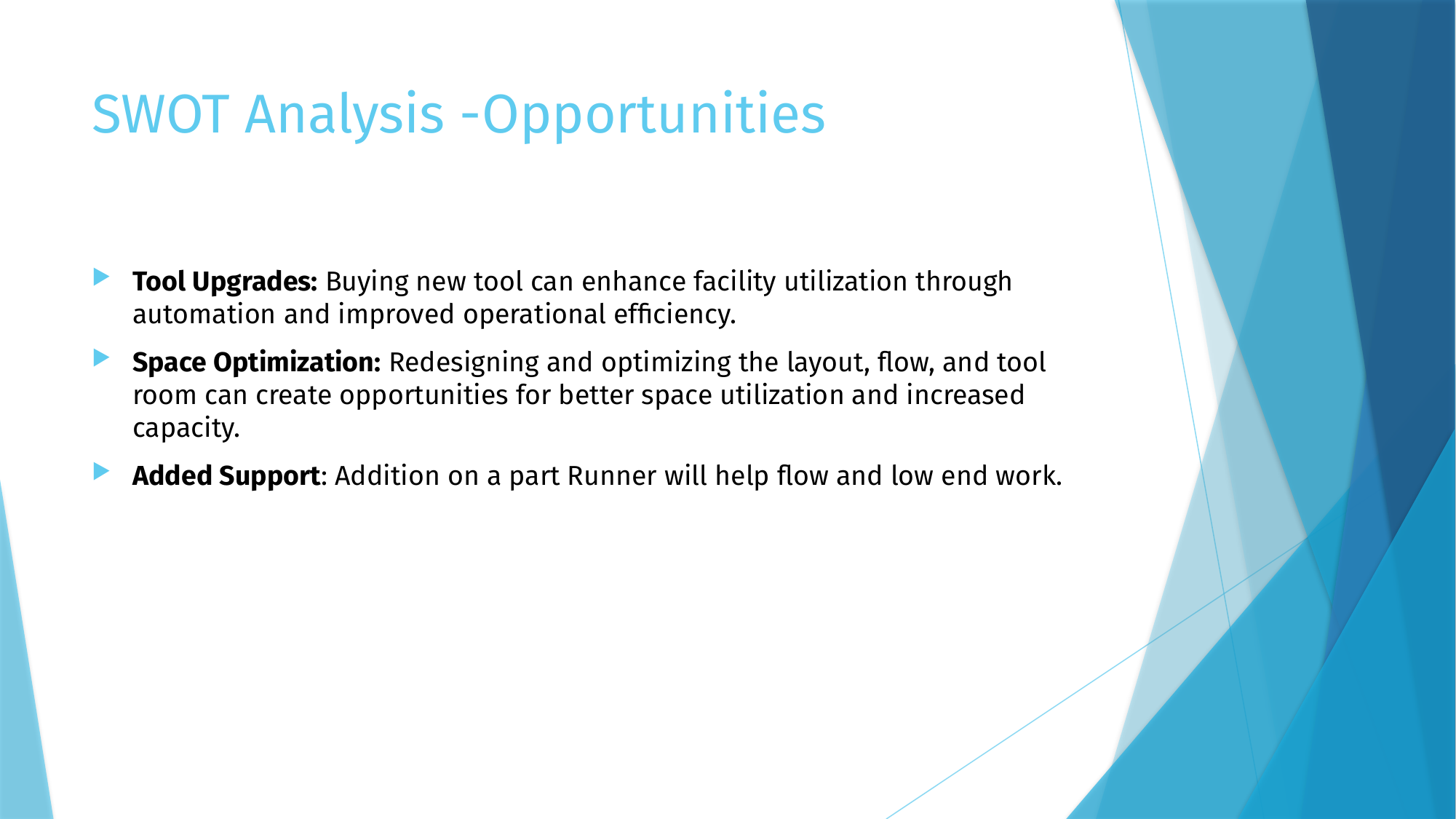

# SWOT Analysis -Opportunities
Tool Upgrades: Buying new tool can enhance facility utilization through automation and improved operational efficiency.
Space Optimization: Redesigning and optimizing the layout, flow, and tool room can create opportunities for better space utilization and increased capacity.
Added Support: Addition on a part Runner will help flow and low end work.